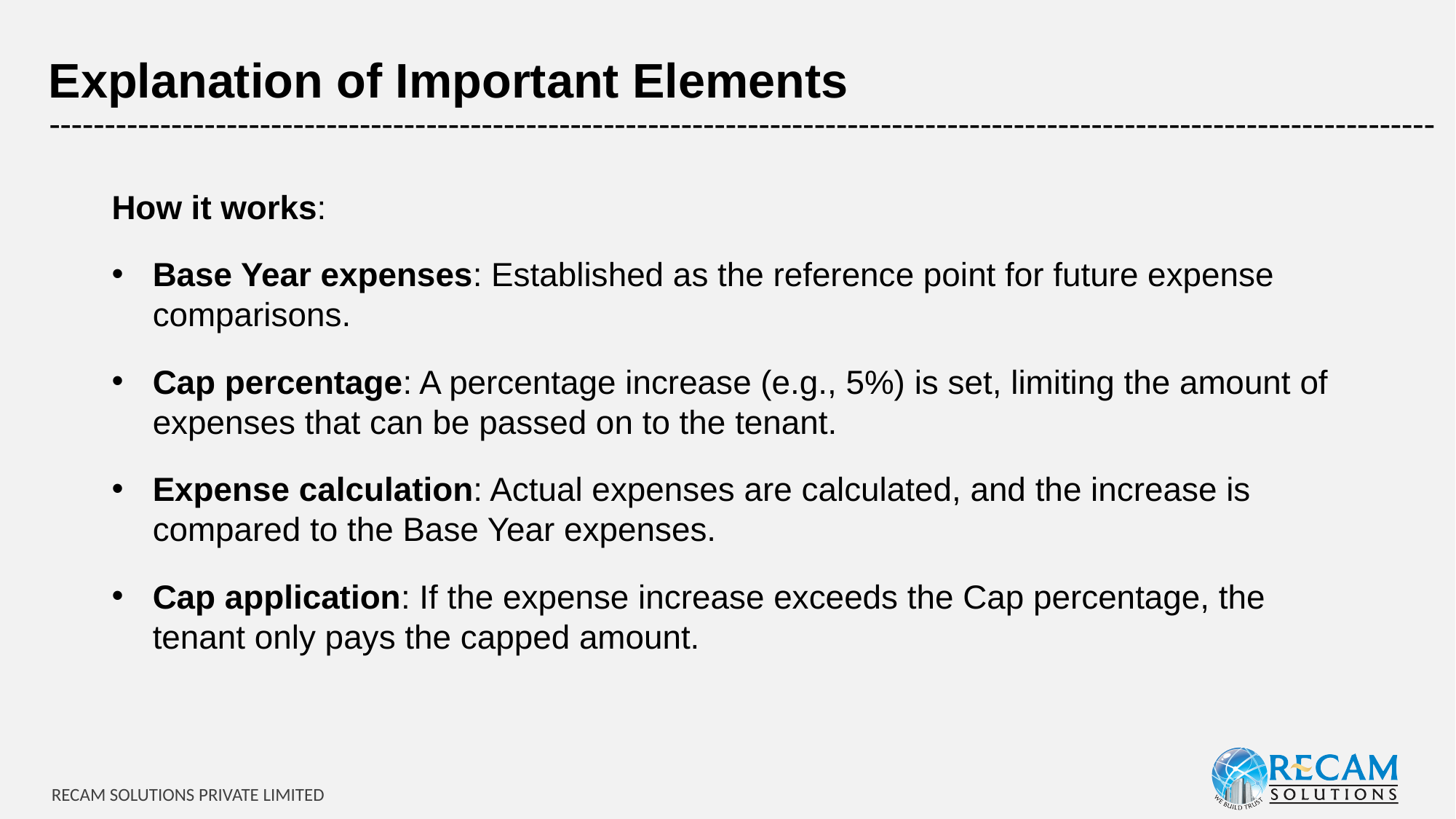

Explanation of Important Elements
-----------------------------------------------------------------------------------------------------------------------------
How it works:
Base Year expenses: Established as the reference point for future expense comparisons.
Cap percentage: A percentage increase (e.g., 5%) is set, limiting the amount of expenses that can be passed on to the tenant.
Expense calculation: Actual expenses are calculated, and the increase is compared to the Base Year expenses.
Cap application: If the expense increase exceeds the Cap percentage, the tenant only pays the capped amount.
RECAM SOLUTIONS PRIVATE LIMITED